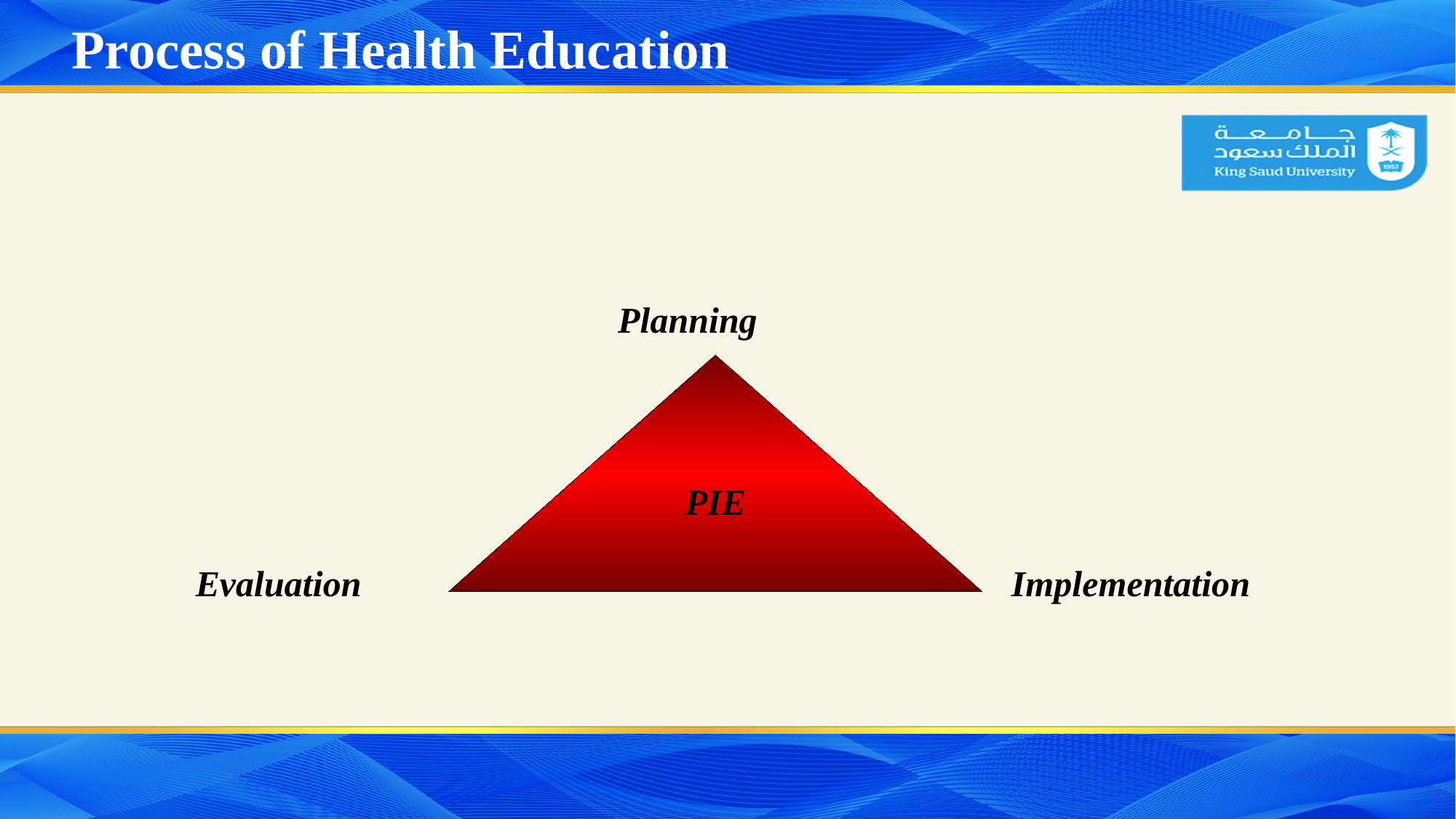

# Process of Health Education
Planning
PIE

Evaluation
Implementation